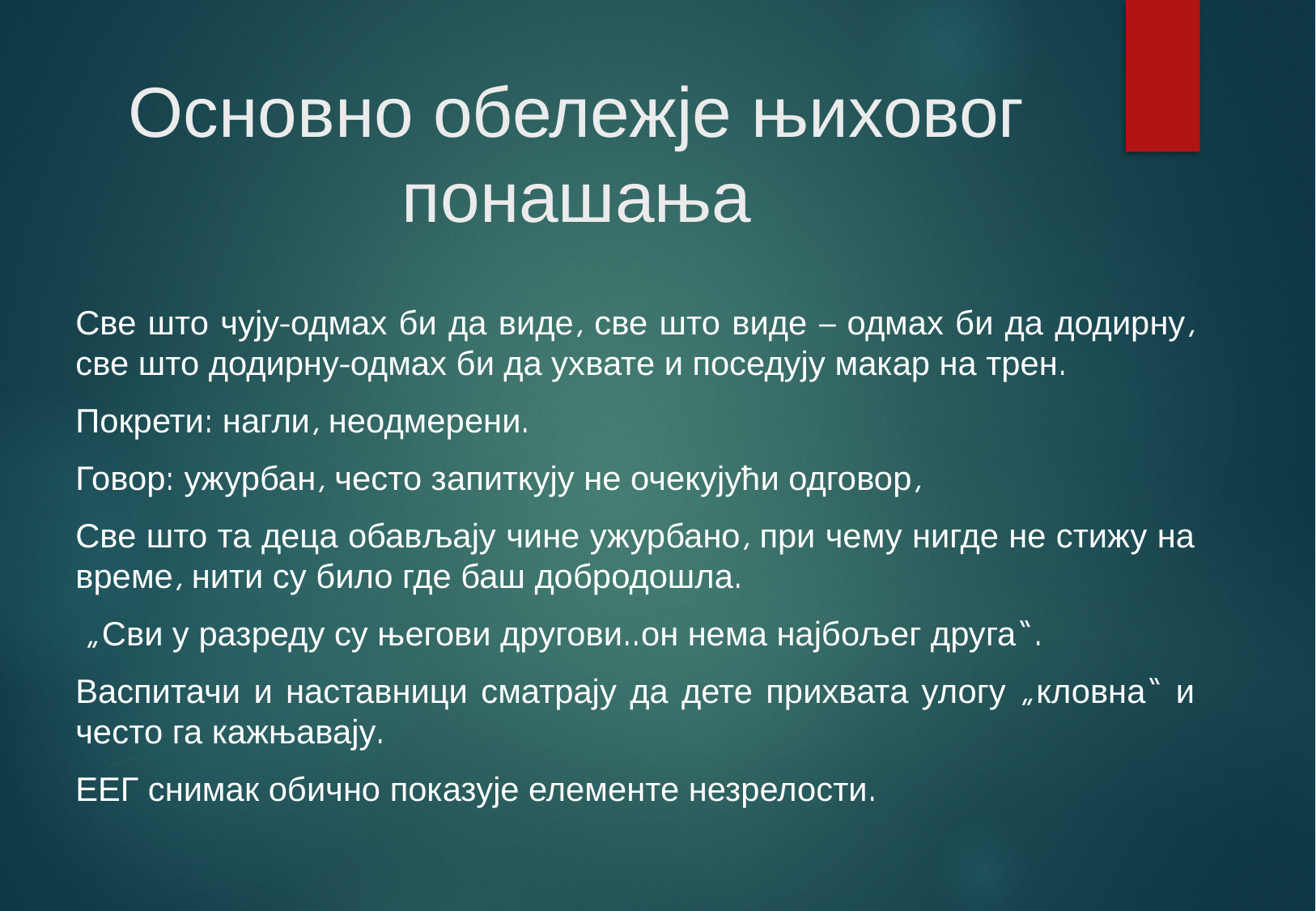

# Основно обележје њиховог понашања
Све што чују-одмах би да виде, све што виде – одмах би да додирну, све што додирну-одмах би да ухвате и поседују макар на трен.
Покрети: нагли, неодмерени.
Говор: ужурбан, често запиткују не очекујући одговор,
Све што та деца обављају чине ужурбано, при чему нигде не стижу на време, нити су било где баш добродошла.
 „Сви у разреду су његови другови..он нема најбољег друга“.
Васпитачи и наставници сматрају да дете прихвата улогу „кловна“ и често га кажњавају.
ЕЕГ снимак обично показује елементе незрелости.